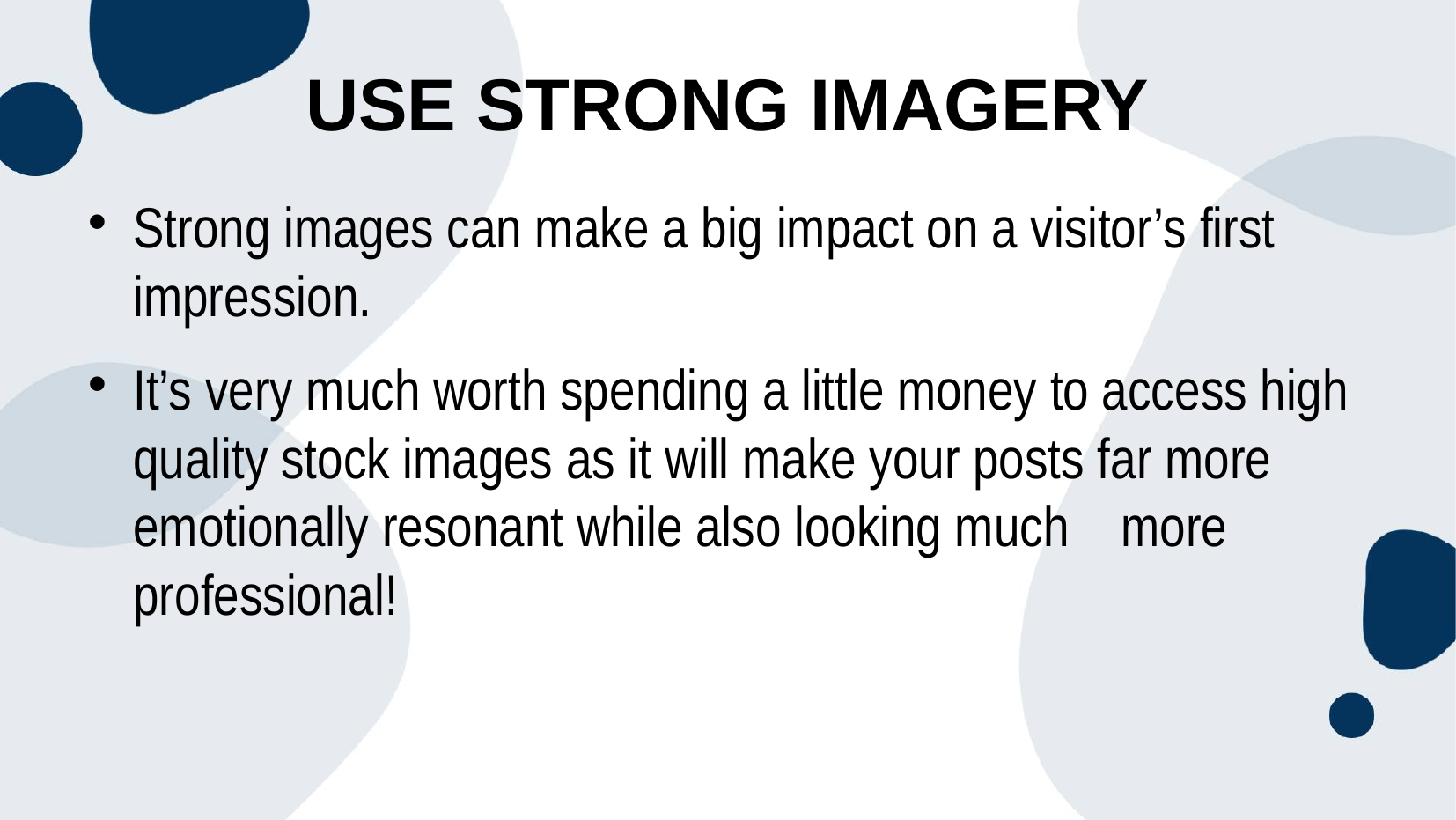

Use Strong Imagery
Strong images can make a big impact on a visitor’s first impression.
It’s very much worth spending a little money to access high quality stock images as it will make your posts far more emotionally resonant while also looking much    more professional!